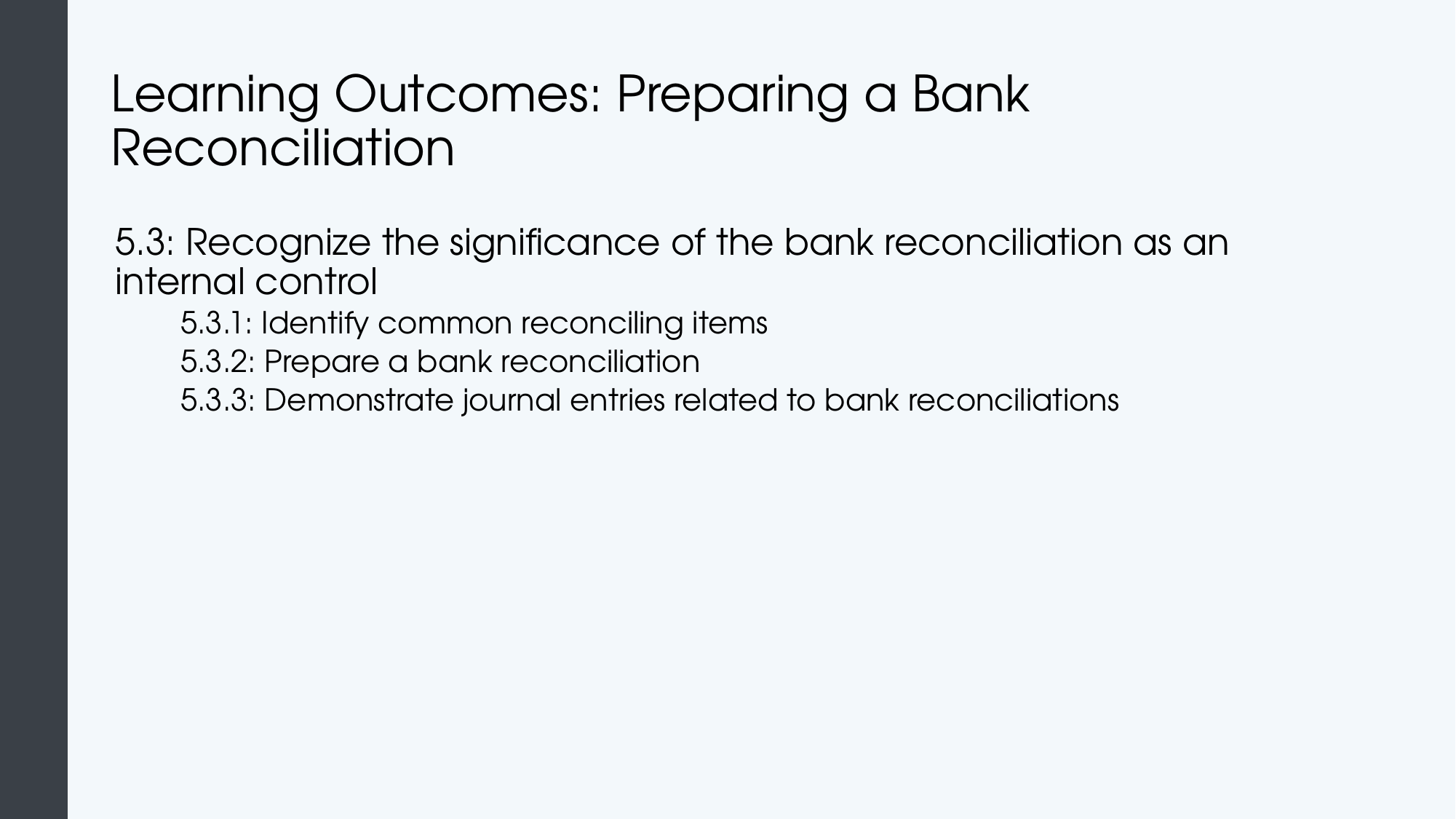

# Learning Outcomes: Preparing a Bank Reconciliation
5.3: Recognize the significance of the bank reconciliation as an internal control
5.3.1: Identify common reconciling items
5.3.2: Prepare a bank reconciliation
5.3.3: Demonstrate journal entries related to bank reconciliations